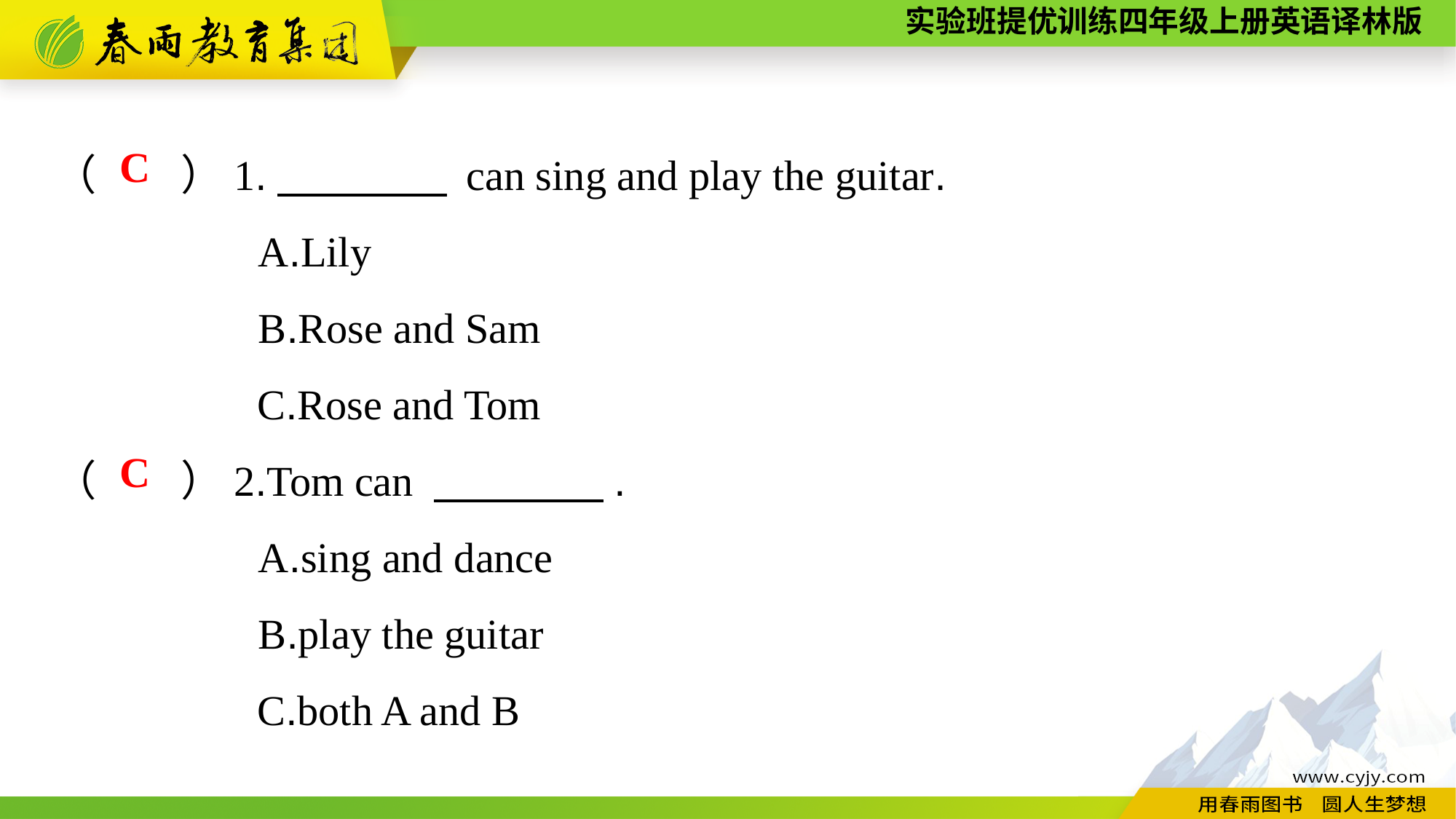

（　　）1.　　　　 can sing and play the guitar.
A.Lily
B.Rose and Sam
C.Rose and Tom
（　　）2.Tom can 　　　　.
A.sing and dance
B.play the guitar
C.both A and B
C
C